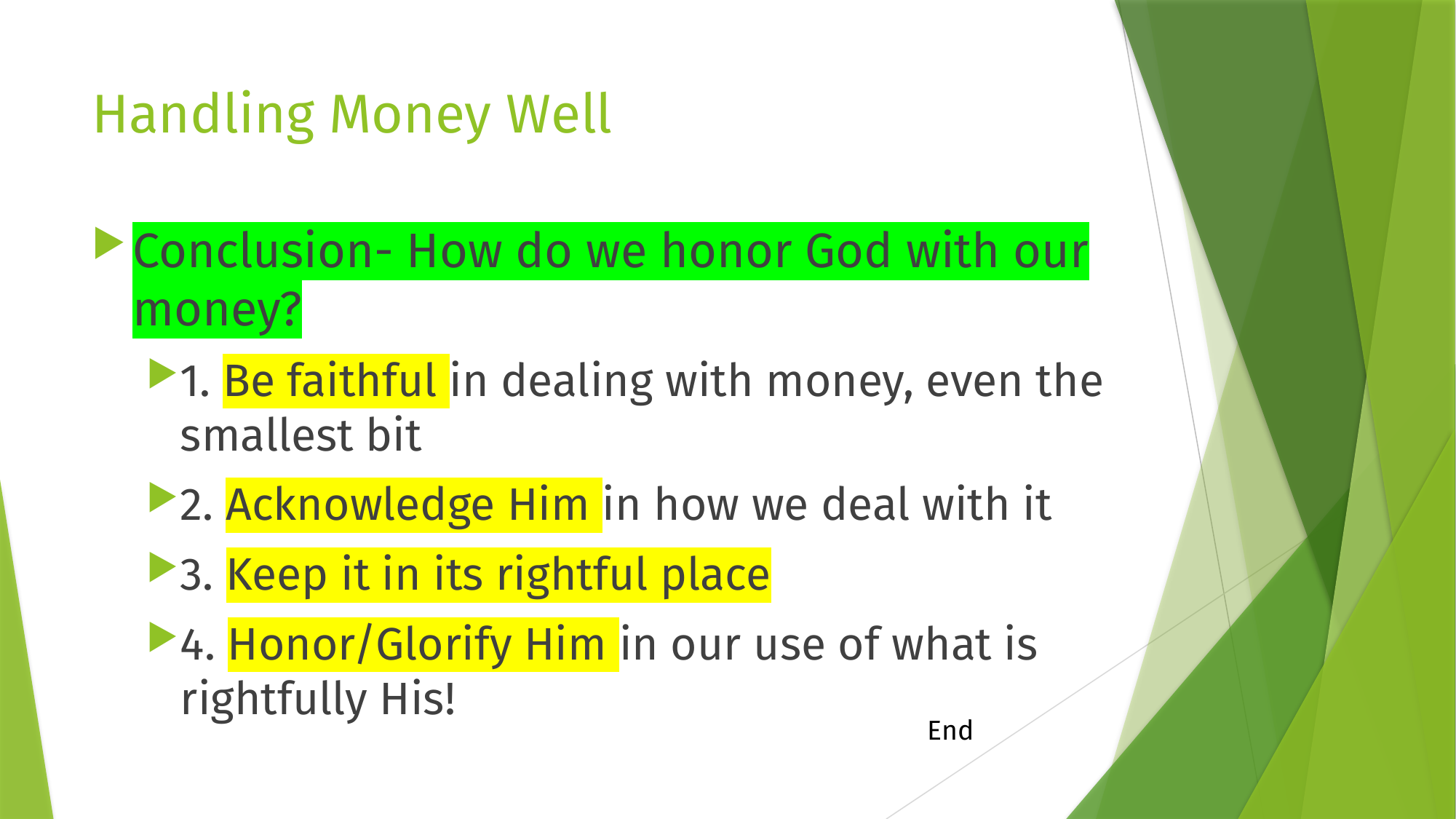

# Handling Money Well
Conclusion- How do we honor God with our money?
1. Be faithful in dealing with money, even the smallest bit
2. Acknowledge Him in how we deal with it
3. Keep it in its rightful place
4. Honor/Glorify Him in our use of what is rightfully His!
End